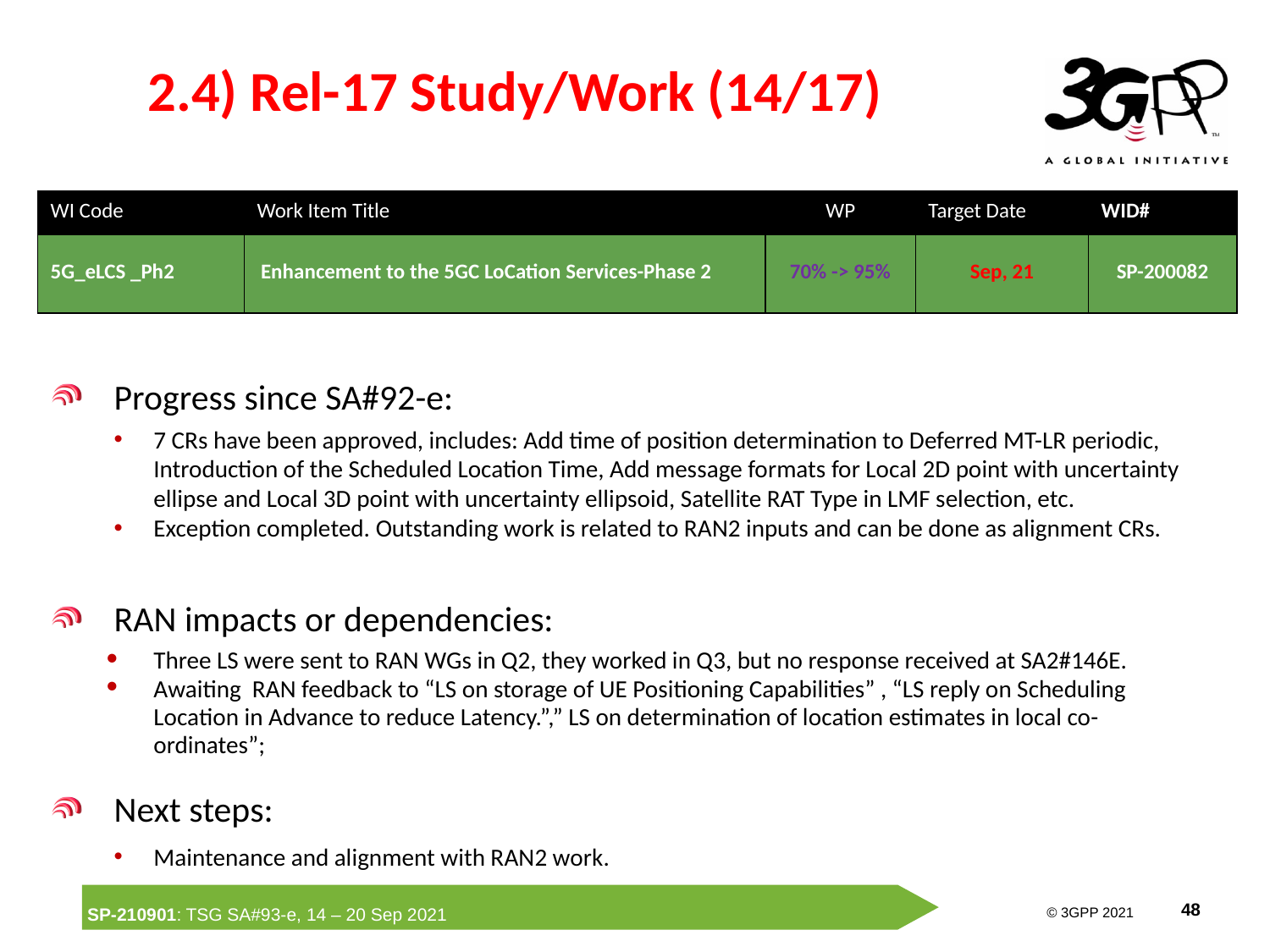

# 2.4) Rel-17 Study/Work (14/17)
| WI Code | Work Item Title | WP | Target Date | WID# |
| --- | --- | --- | --- | --- |
| 5G\_eLCS \_Ph2 | Enhancement to the 5GC LoCation Services-Phase 2 | 70% -> 95% | Sep, 21 | SP-200082 |
Progress since SA#92-e:
7 CRs have been approved, includes: Add time of position determination to Deferred MT-LR periodic, Introduction of the Scheduled Location Time, Add message formats for Local 2D point with uncertainty ellipse and Local 3D point with uncertainty ellipsoid, Satellite RAT Type in LMF selection, etc.
Exception completed. Outstanding work is related to RAN2 inputs and can be done as alignment CRs.

RAN impacts or dependencies:
Three LS were sent to RAN WGs in Q2, they worked in Q3, but no response received at SA2#146E.
Awaiting  RAN feedback to “LS on storage of UE Positioning Capabilities” , “LS reply on Scheduling Location in Advance to reduce Latency.”,” LS on determination of location estimates in local co-ordinates”;

Next steps:
Maintenance and alignment with RAN2 work.